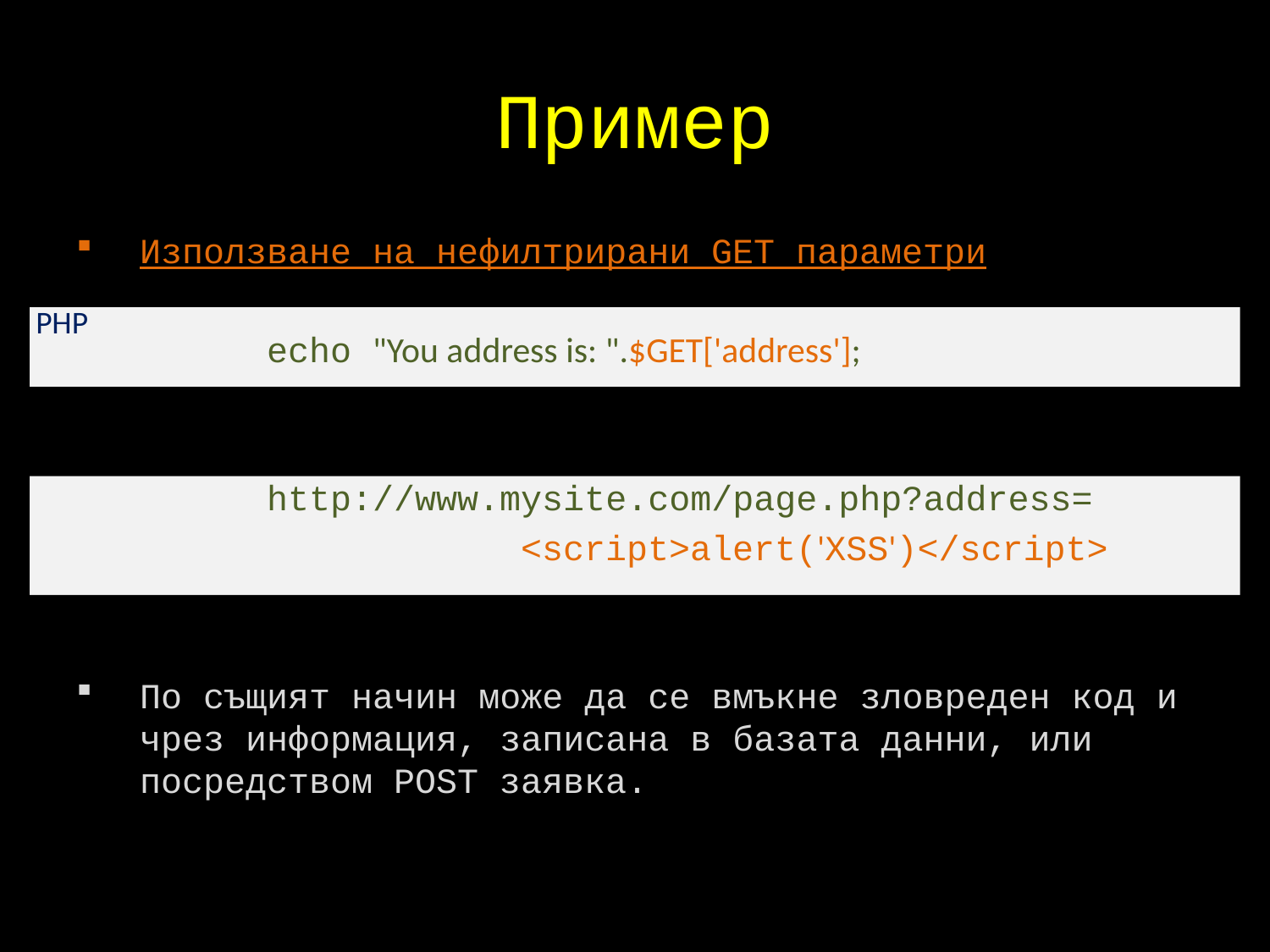

# Пример
Използване на нефилтрирани GET параметри

		echo "You address is: ".$GET['address'];

		http://www.mysite.com/page.php?address=
				<script>alert('XSS')</script>

По същият начин може да се вмъкне зловреден код и чрез информация, записана в базата данни, или посредством POST заявка.
PHP